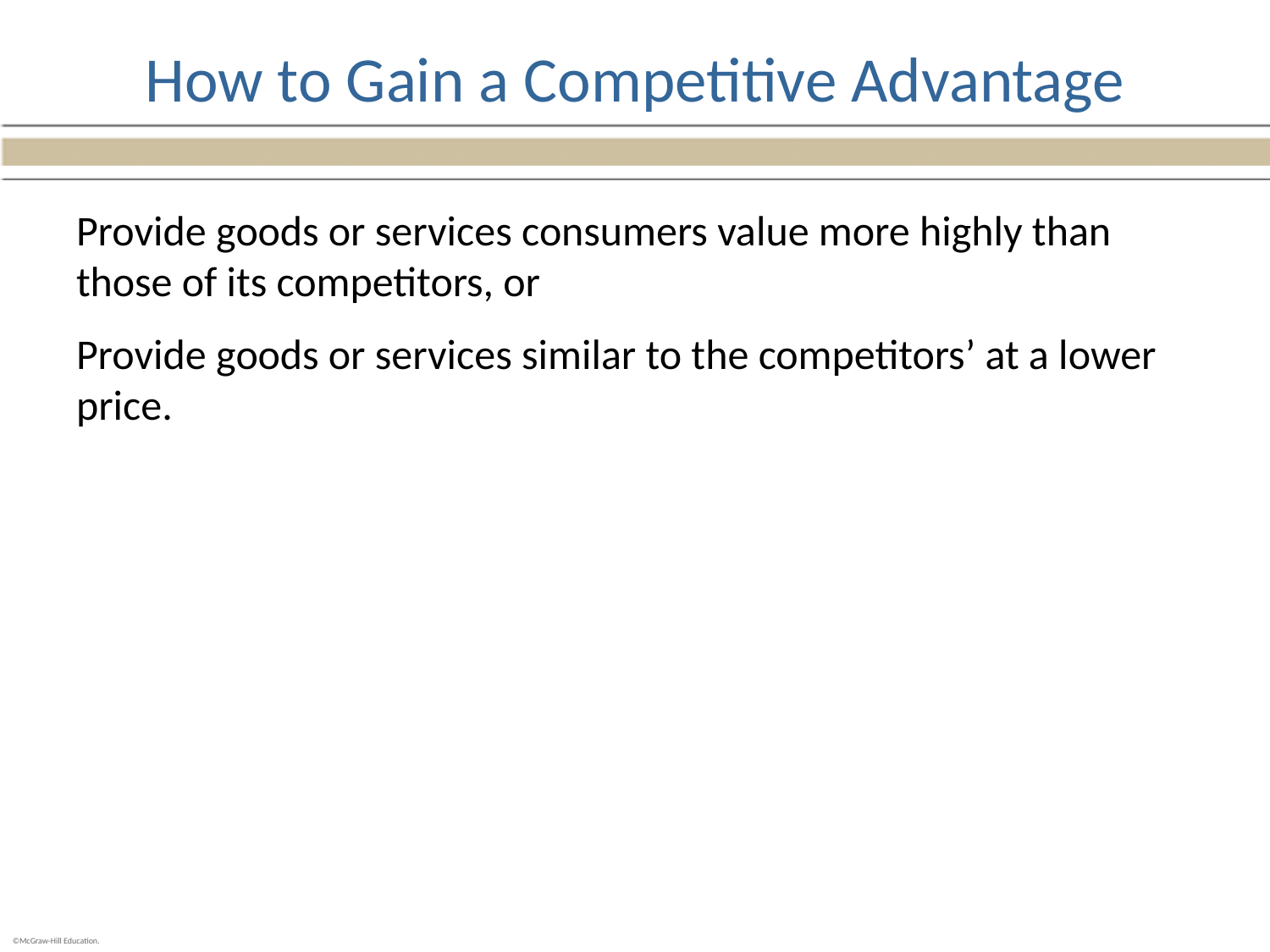

# How to Gain a Competitive Advantage
Provide goods or services consumers value more highly than those of its competitors, or
Provide goods or services similar to the competitors’ at a lower price.